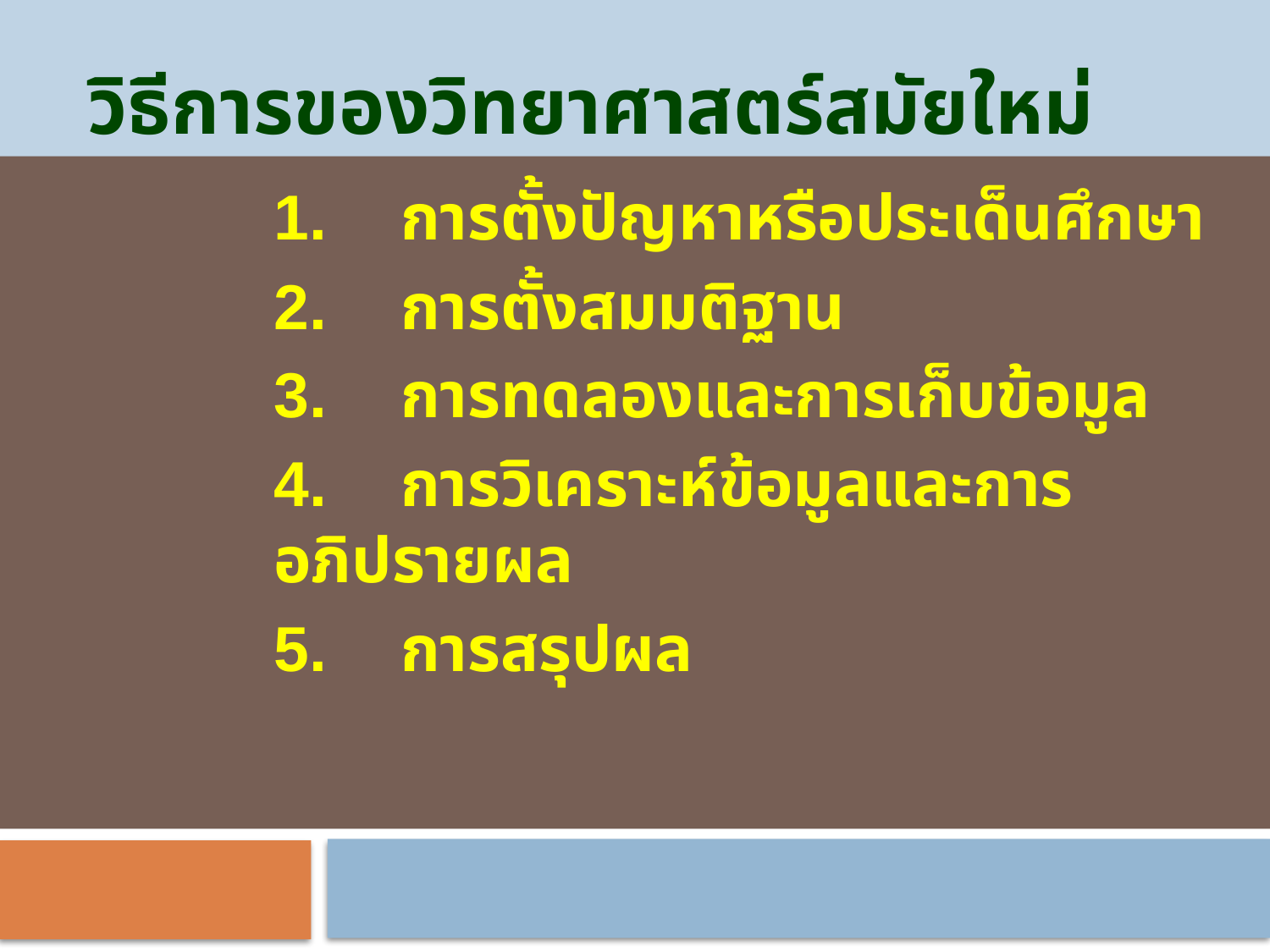

# วิธีการของวิทยาศาสตร์สมัยใหม่
4
	1.	การตั้งปัญหาหรือประเด็นศึกษา
	2.	การตั้งสมมติฐาน
	3.	การทดลองและการเก็บข้อมูล
	4.	การวิเคราะห์ข้อมูลและการอภิปรายผล
	5.	การสรุปผล